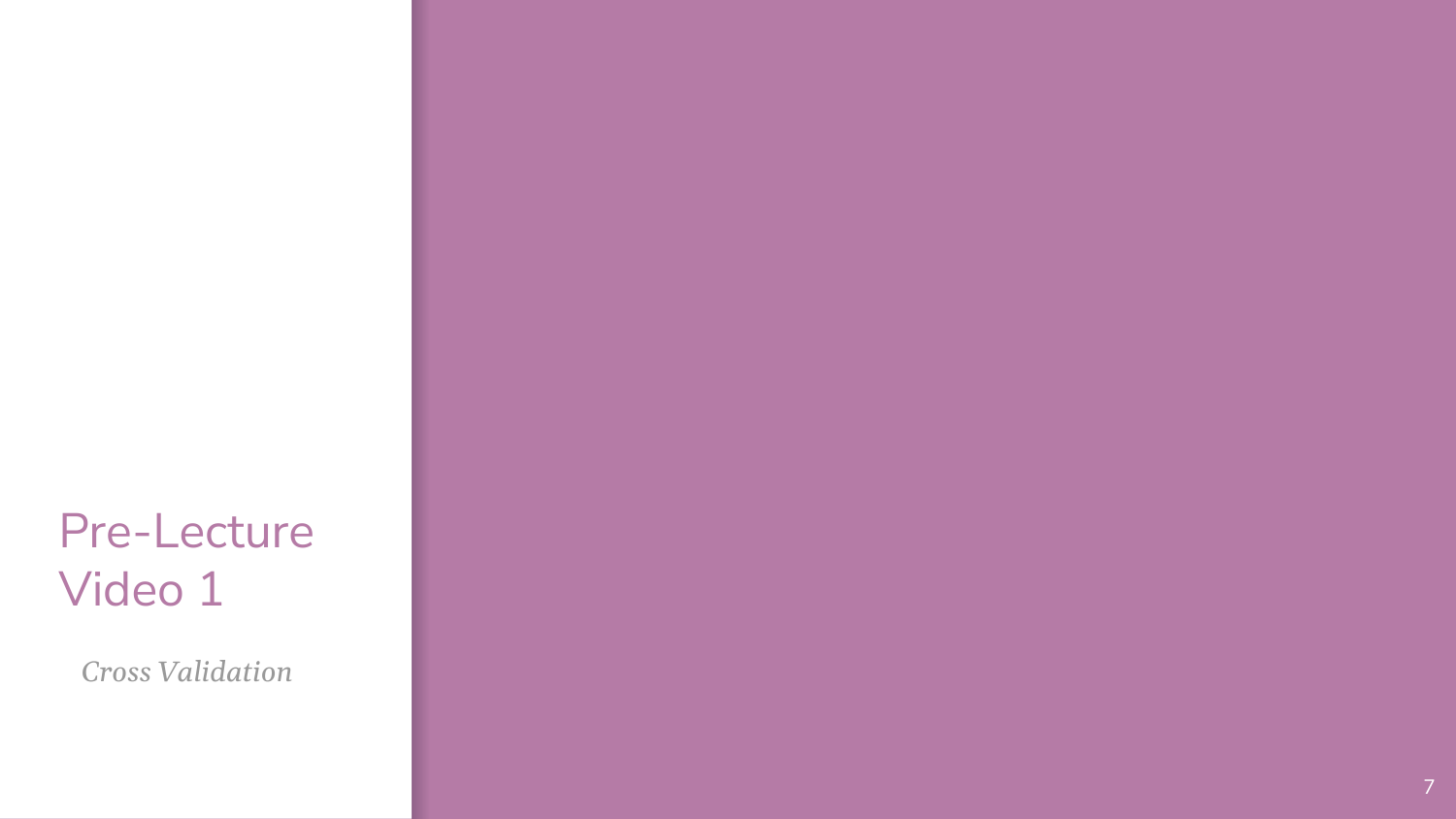

# Pre-Lecture Video 1
Cross Validation
7